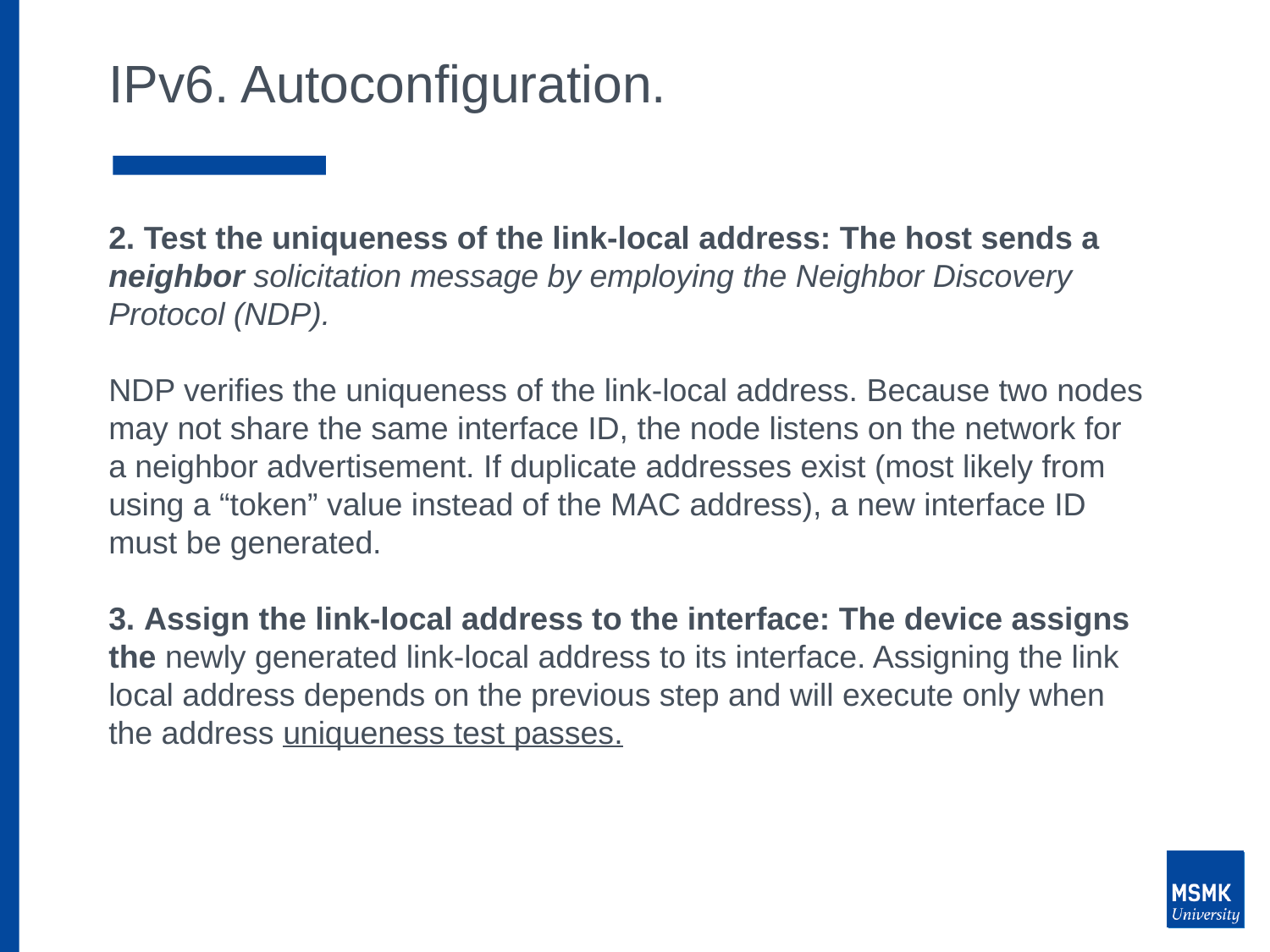

# IPv6. Autoconfiguration.
2. Test the uniqueness of the link-local address: The host sends a neighbor solicitation message by employing the Neighbor Discovery Protocol (NDP).

NDP verifies the uniqueness of the link-local address. Because two nodes
may not share the same interface ID, the node listens on the network for
a neighbor advertisement. If duplicate addresses exist (most likely from
using a “token” value instead of the MAC address), a new interface ID
must be generated.

3. Assign the link-local address to the interface: The device assigns the newly generated link-local address to its interface. Assigning the link local address depends on the previous step and will execute only when
the address uniqueness test passes.